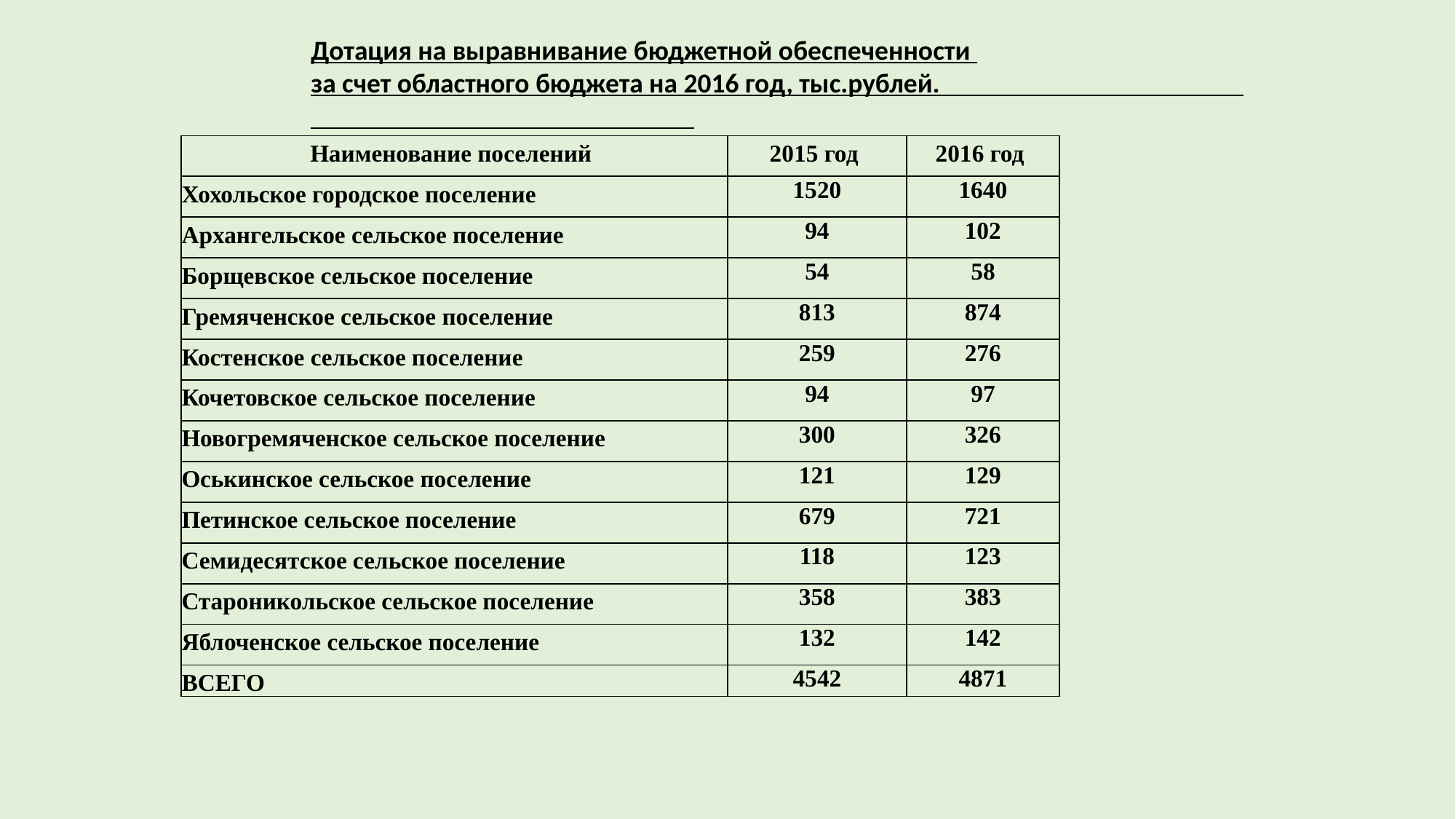

Дотация на выравнивание бюджетной обеспеченности
за счет областного бюджета на 2016 год, тыс.рублей.
| Наименование поселений | 2015 год | 2016 год |
| --- | --- | --- |
| Хохольское городское поселение | 1520 | 1640 |
| Архангельское сельское поселение | 94 | 102 |
| Борщевское сельское поселение | 54 | 58 |
| Гремяченское сельское поселение | 813 | 874 |
| Костенское сельское поселение | 259 | 276 |
| Кочетовское сельское поселение | 94 | 97 |
| Новогремяченское сельское поселение | 300 | 326 |
| Оськинское сельское поселение | 121 | 129 |
| Петинское сельское поселение | 679 | 721 |
| Семидесятское сельское поселение | 118 | 123 |
| Староникольское сельское поселение | 358 | 383 |
| Яблоченское сельское поселение | 132 | 142 |
| ВСЕГО | 4542 | 4871 |